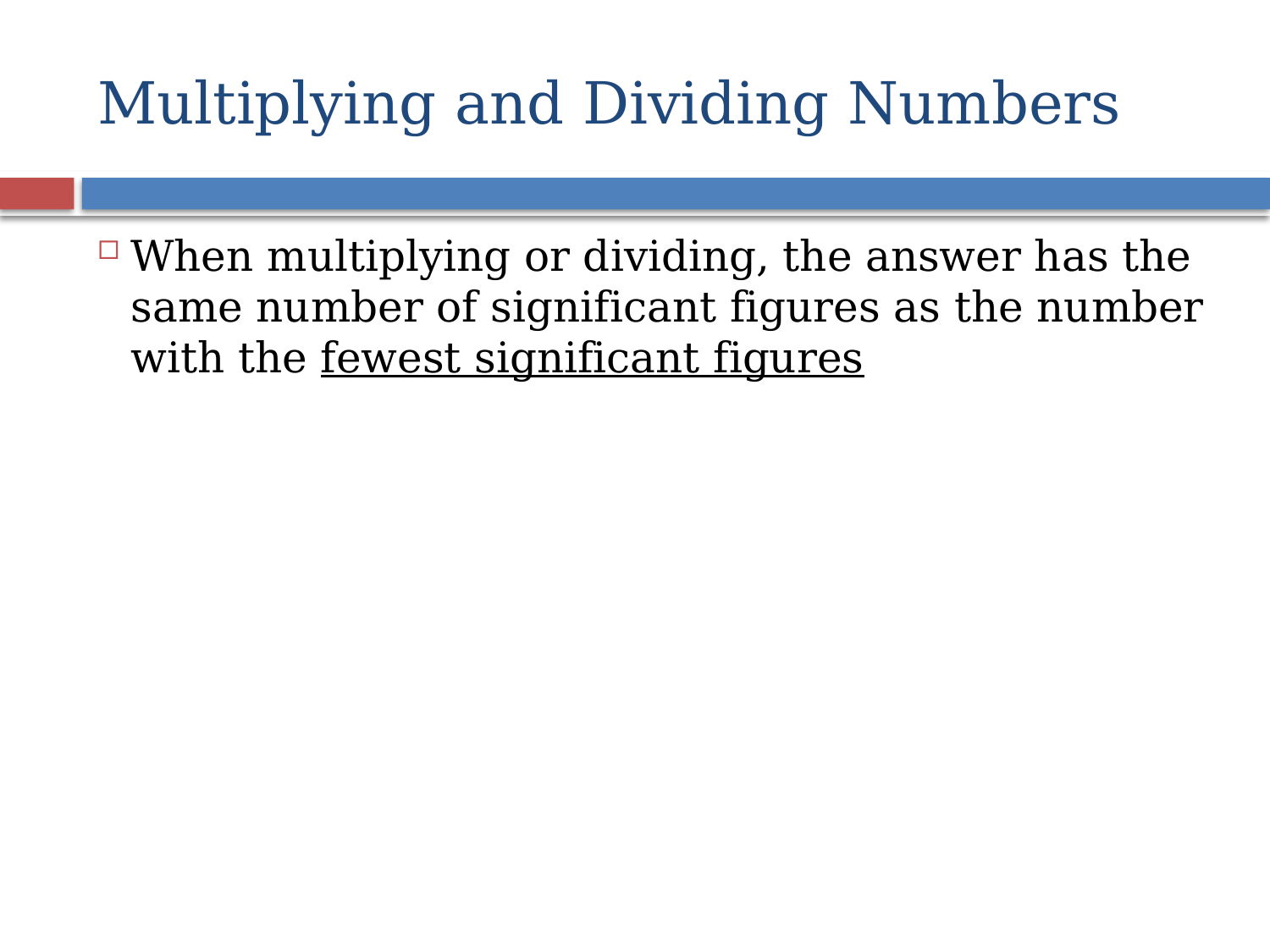

# Multiplying and Dividing Numbers
When multiplying or dividing, the answer has the same number of significant figures as the number with the fewest significant figures